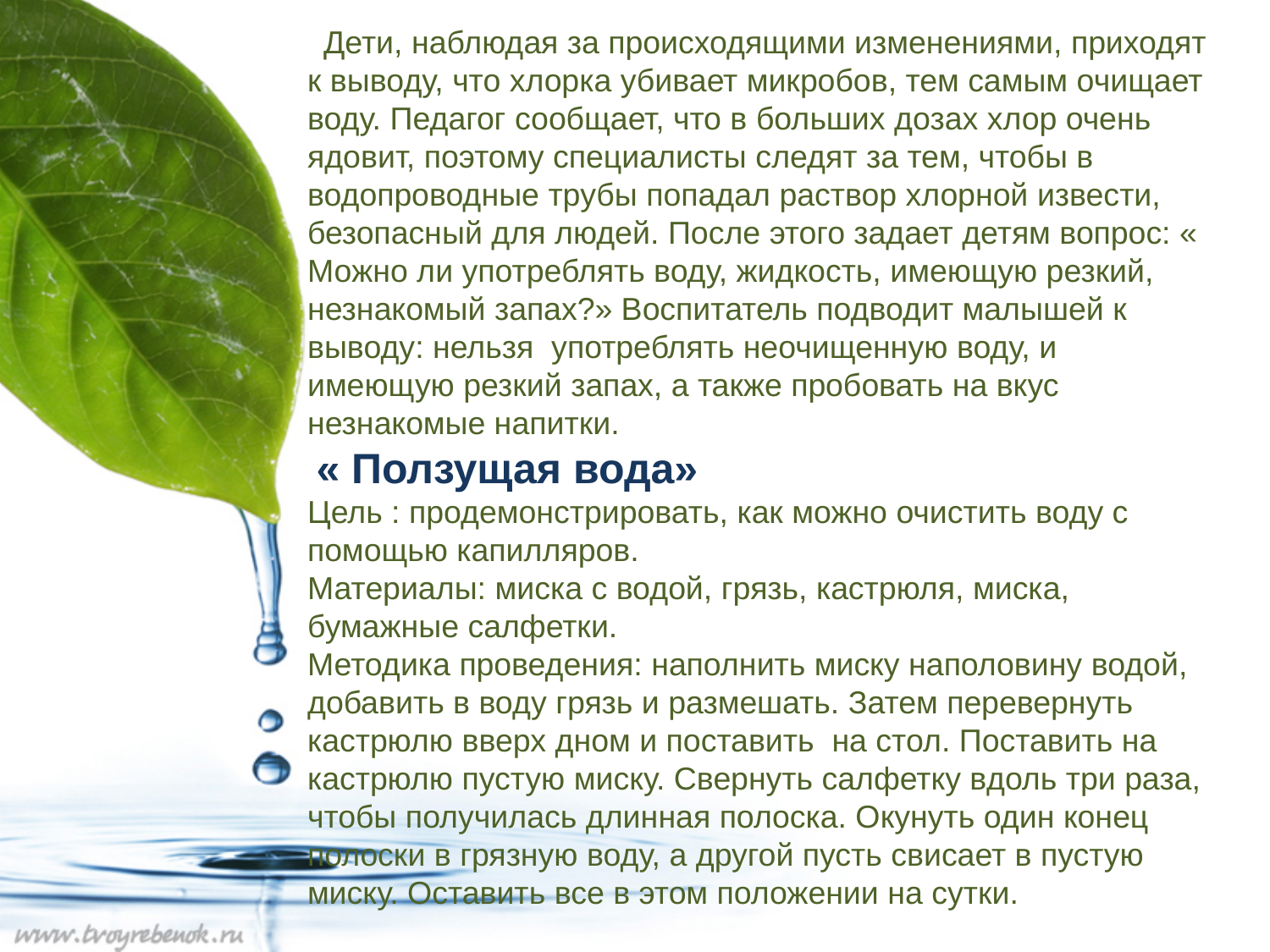

Дети, наблюдая за происходящими изменениями, приходят к выводу, что хлорка убивает микробов, тем самым очищает воду. Педагог сообщает, что в больших дозах хлор очень ядовит, поэтому специалисты следят за тем, чтобы в водопроводные трубы попадал раствор хлорной извести, безопасный для людей. После этого задает детям вопрос: « Можно ли употреблять воду, жидкость, имеющую резкий, незнакомый запах?» Воспитатель подводит малышей к выводу: нельзя  употреблять неочищенную воду, и имеющую резкий запах, а также пробовать на вкус незнакомые напитки.
 « Ползущая вода»
Цель : продемонстрировать, как можно очистить воду с помощью капилляров.
Материалы: миска с водой, грязь, кастрюля, миска, бумажные салфетки.
Методика проведения: наполнить миску наполовину водой, добавить в воду грязь и размешать. Затем перевернуть кастрюлю вверх дном и поставить  на стол. Поставить на кастрюлю пустую миску. Свернуть салфетку вдоль три раза, чтобы получилась длинная полоска. Окунуть один конец полоски в грязную воду, а другой пусть свисает в пустую миску. Оставить все в этом положении на сутки.